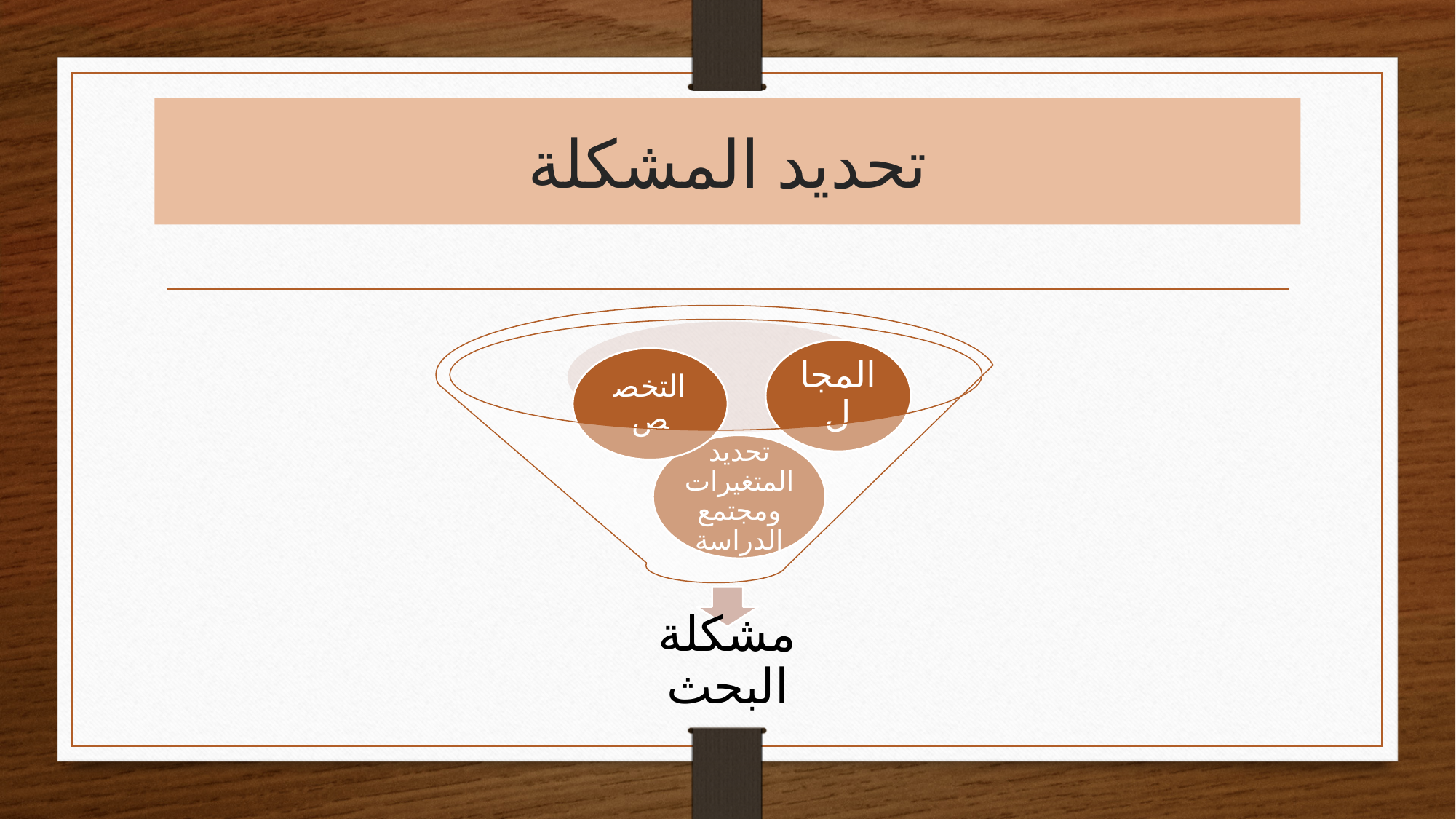

# تحديد المشكلة
مشكلة البحث
تحديد المتغيرات ومجتمع الدراسة
التخصص
المجال